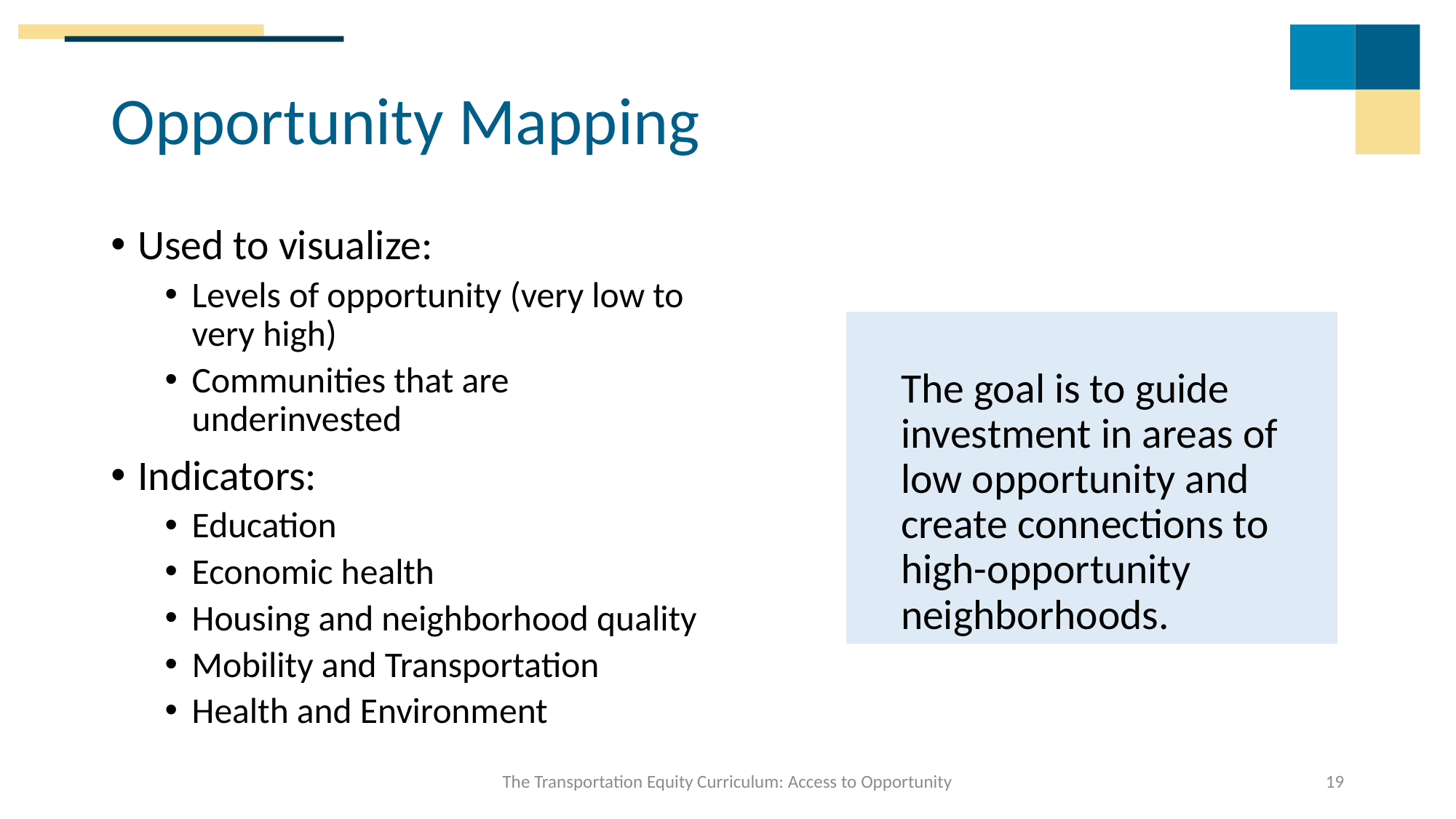

# Opportunity Mapping
Used to visualize:
Levels of opportunity (very low to very high)
Communities that are underinvested
Indicators:
Education
Economic health
Housing and neighborhood quality
Mobility and Transportation
Health and Environment

The goal is to guide investment in areas of low opportunity and create connections to high-opportunity neighborhoods.

The Transportation Equity Curriculum: Access to Opportunity
19